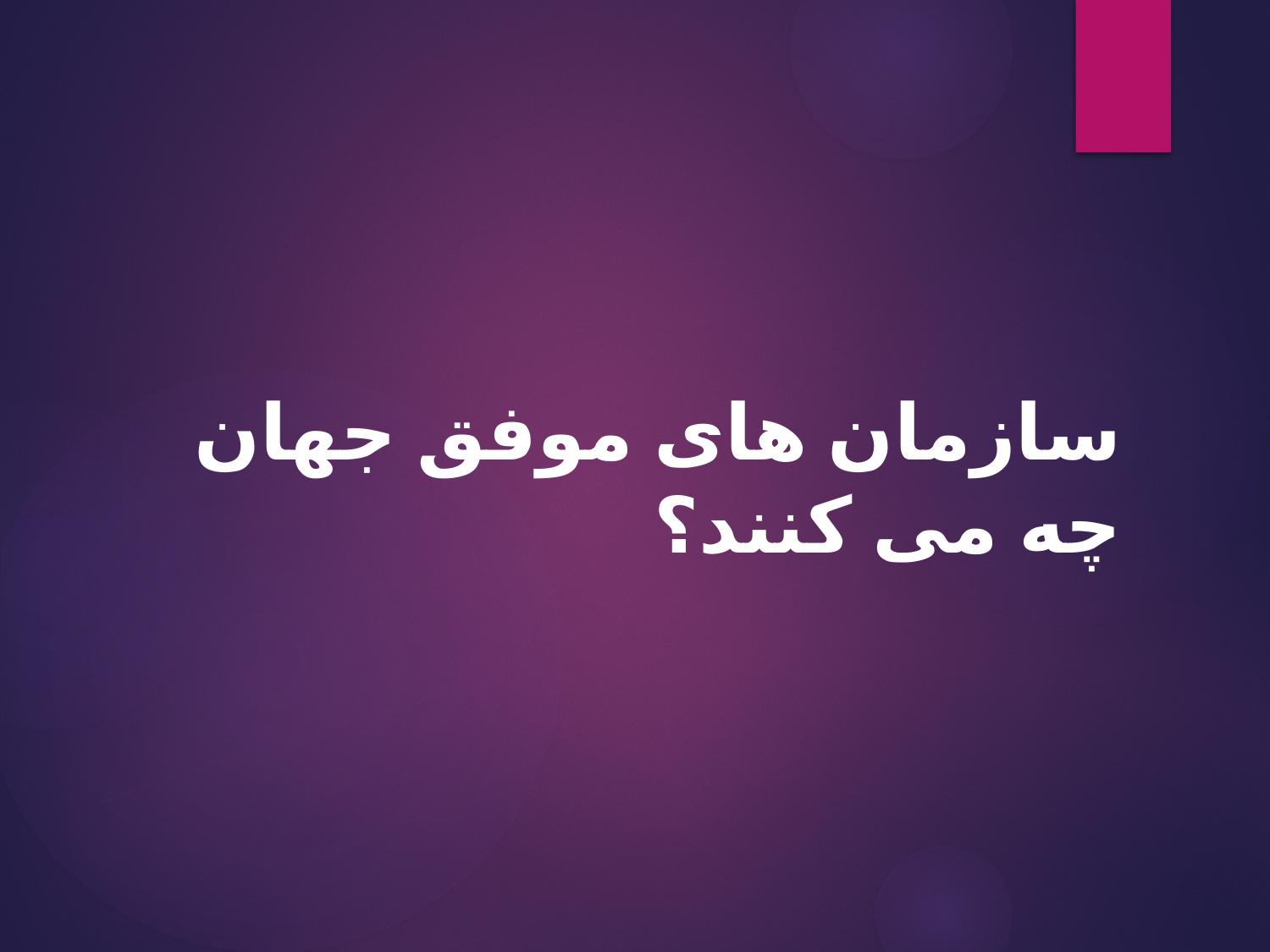

سازمان های موفق جهان چه می کنند؟